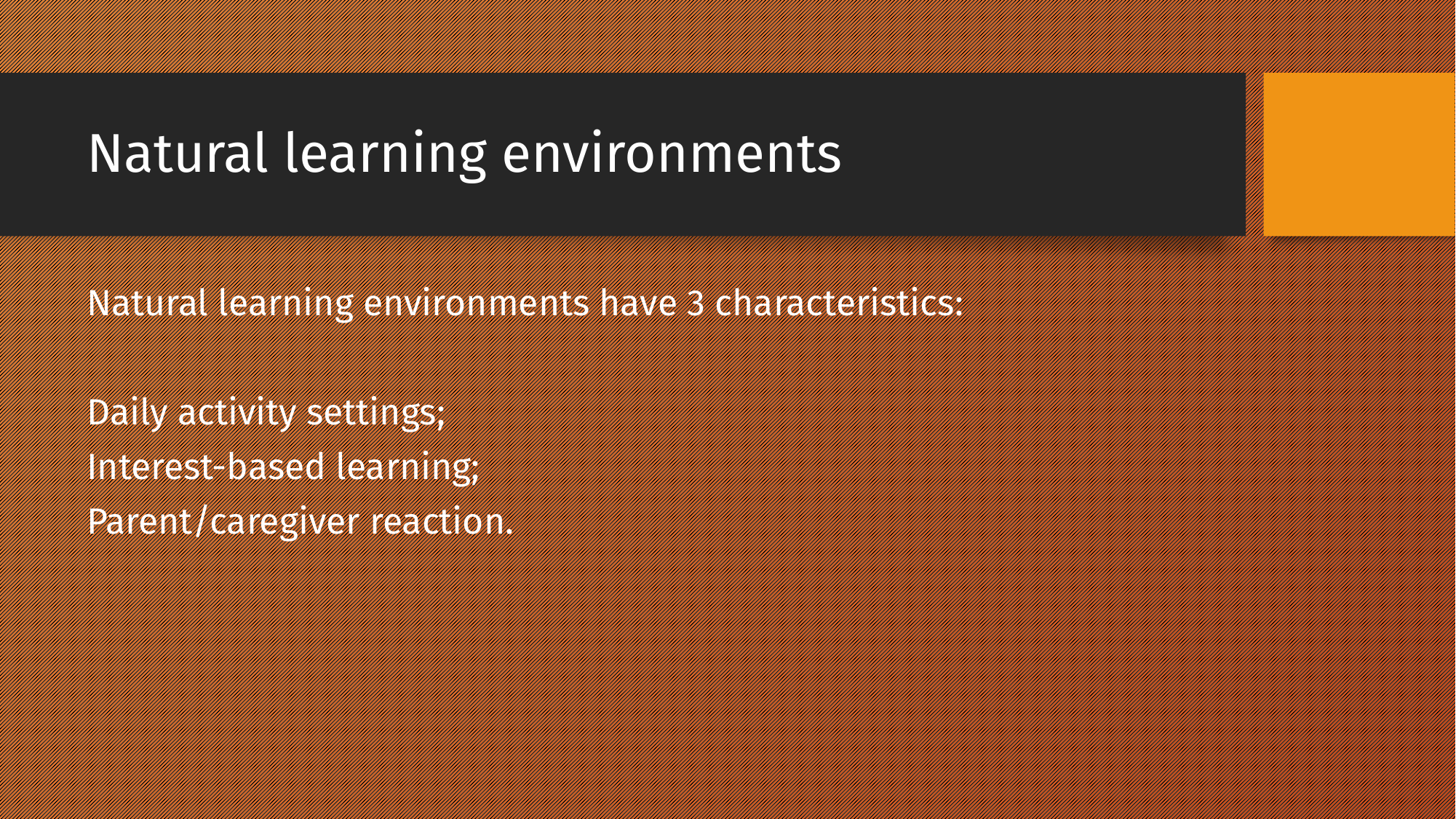

# Natural learning environments
Natural learning environments have 3 characteristics:

Daily activity settings;
Interest-based learning;
Parent/caregiver reaction.